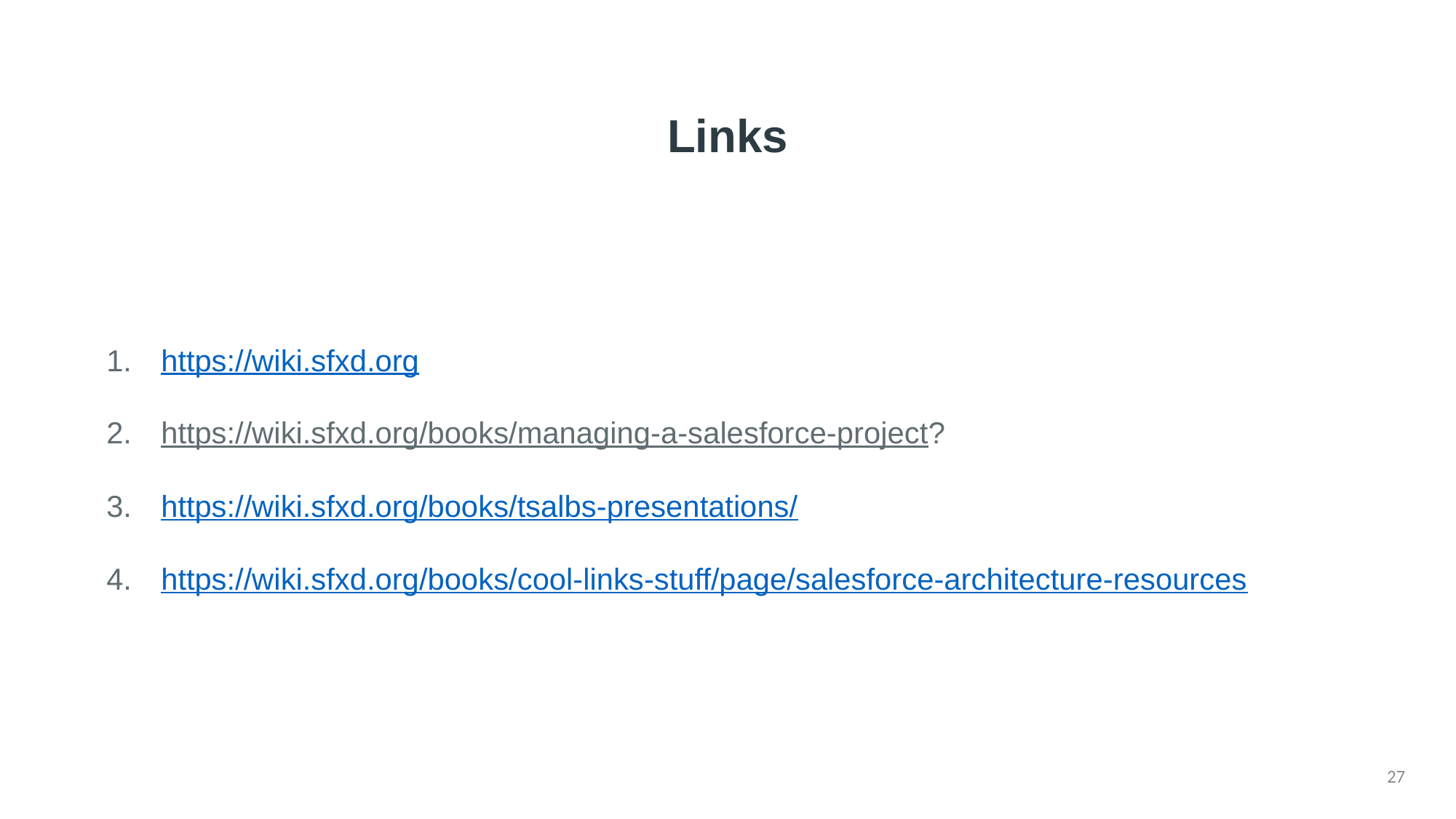

# Links

https://wiki.sfxd.org
https://wiki.sfxd.org/books/managing-a-salesforce-project?
https://wiki.sfxd.org/books/tsalbs-presentations/
https://wiki.sfxd.org/books/cool-links-stuff/page/salesforce-architecture-resources

27